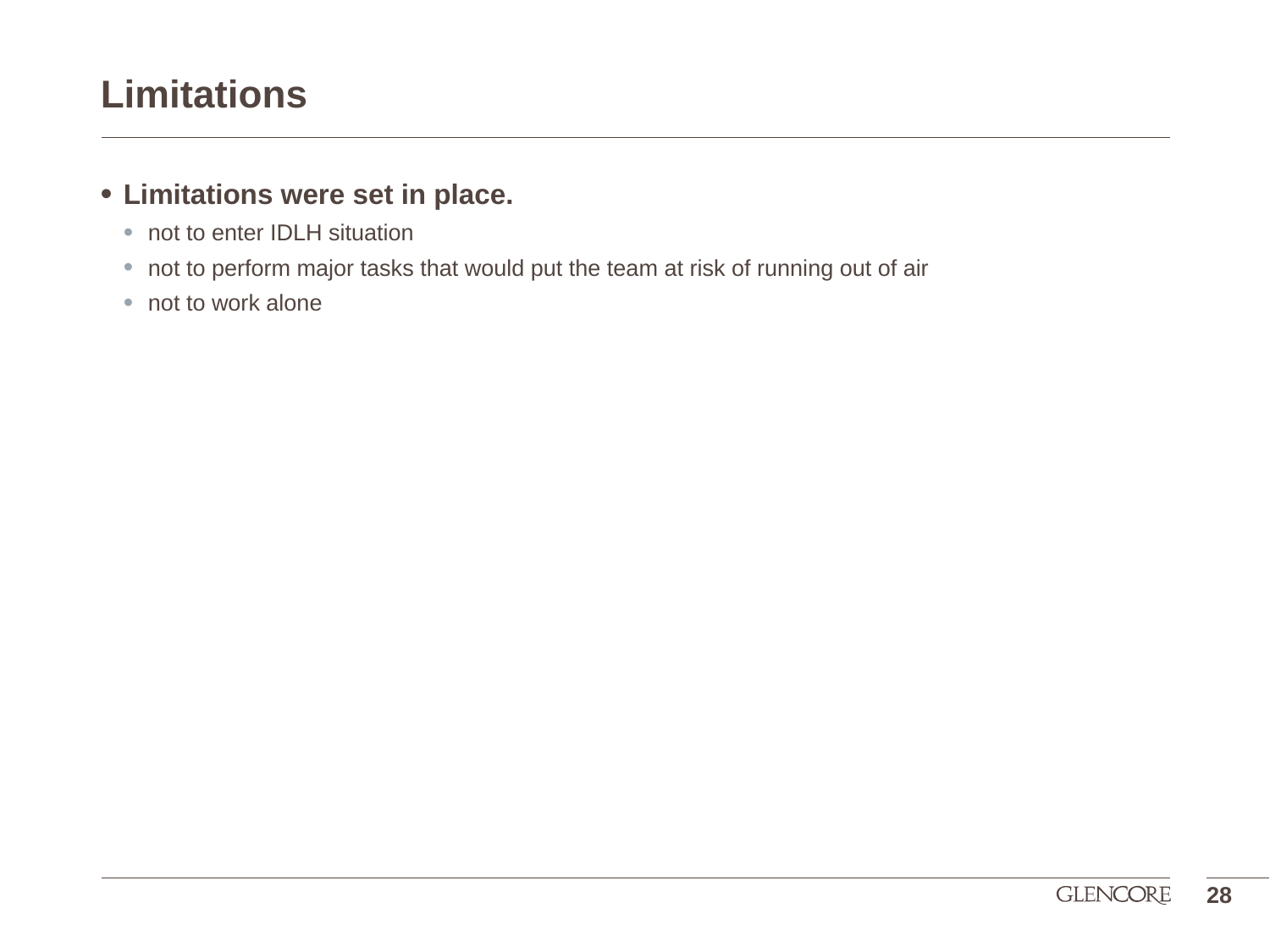

# Limitations
Limitations were set in place.
not to enter IDLH situation
not to perform major tasks that would put the team at risk of running out of air
not to work alone

28